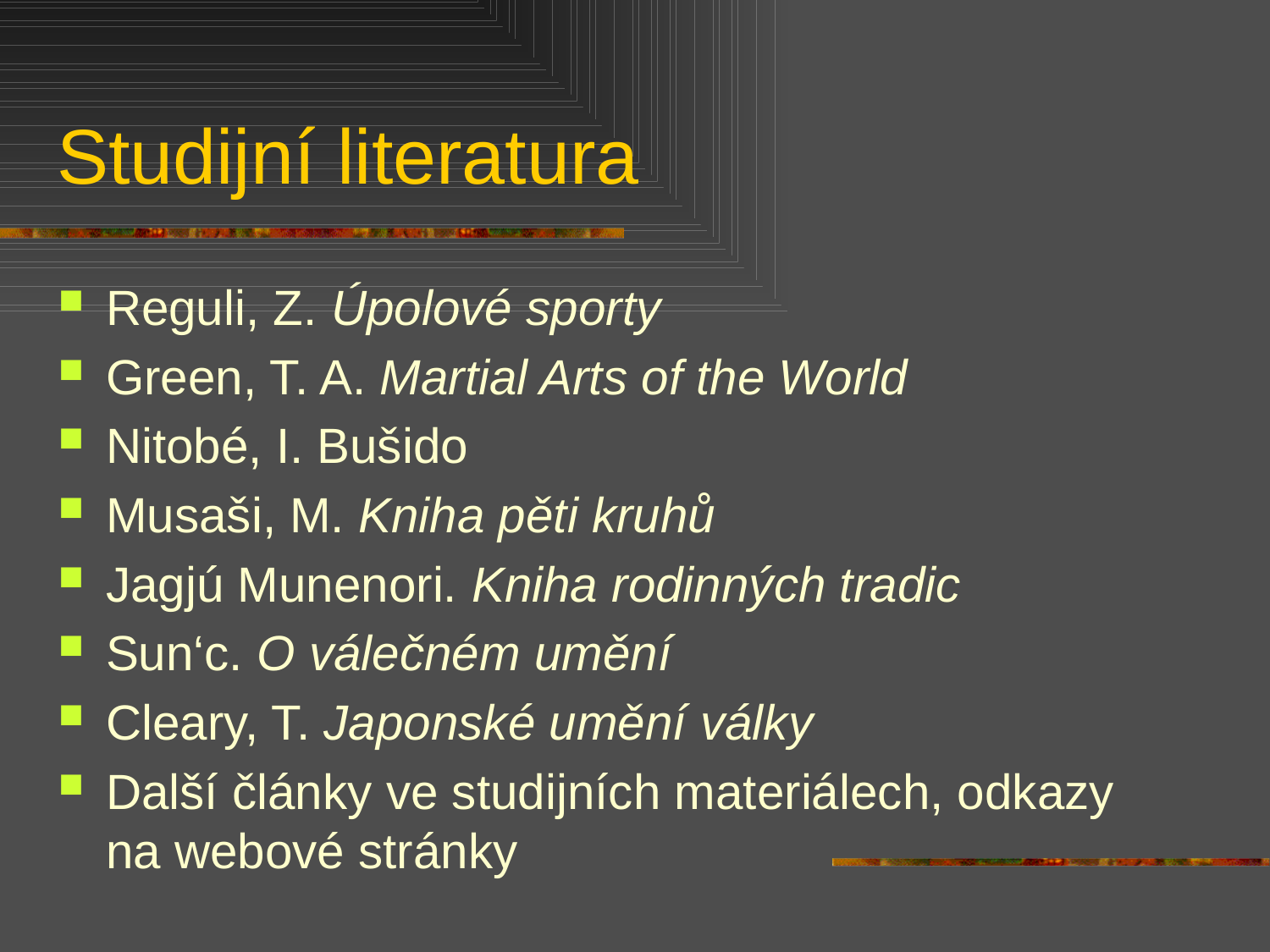

# Studijní literatura
Reguli, Z. Úpolové sporty
Green, T. A. Martial Arts of the World
Nitobé, I. Bušido
Musaši, M. Kniha pěti kruhů
Jagjú Munenori. Kniha rodinných tradic
Sun‘c. O válečném umění
Cleary, T. Japonské umění války
Další články ve studijních materiálech, odkazy na webové stránky